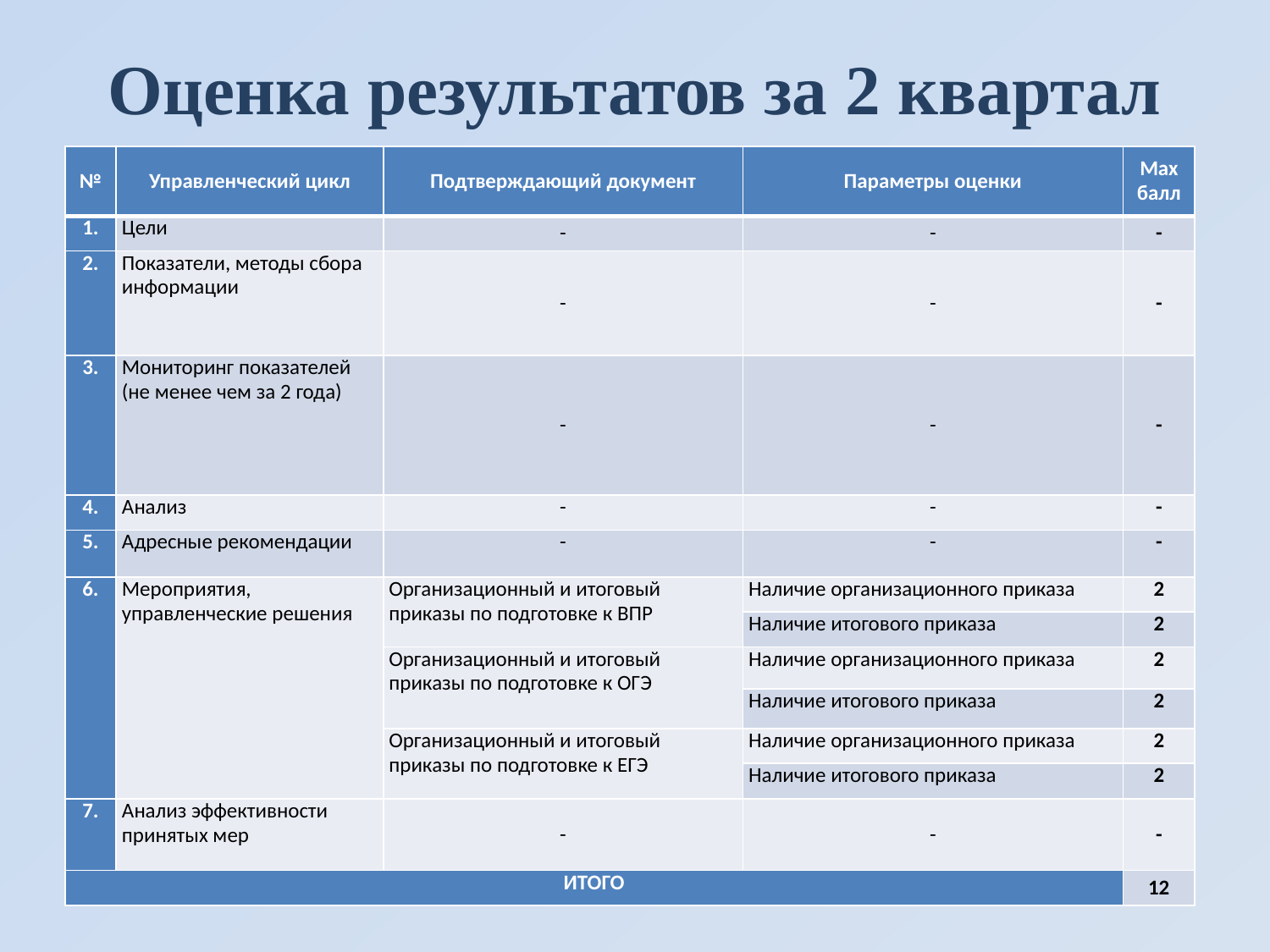

# Оценка результатов за 2 квартал
| № | Управленческий цикл | Подтверждающий документ | Параметры оценки | Max балл |
| --- | --- | --- | --- | --- |
| 1. | Цели | - | - | - |
| 2. | Показатели, методы сбора информации | - | - | - |
| 3. | Мониторинг показателей (не менее чем за 2 года) | - | - | - |
| 4. | Анализ | - | - | - |
| 5. | Адресные рекомендации | - | - | - |
| 6. | Мероприятия, управленческие решения | Организационный и итоговый приказы по подготовке к ВПР | Наличие организационного приказа | 2 |
|  |  |  | Наличие итогового приказа | 2 |
|  |  | Организационный и итоговый приказы по подготовке к ОГЭ | Наличие организационного приказа | 2 |
|  |  |  | Наличие итогового приказа | 2 |
|  |  | Организационный и итоговый приказы по подготовке к ЕГЭ | Наличие организационного приказа | 2 |
|  |  |  | Наличие итогового приказа | 2 |
| 7. | Анализ эффективности принятых мер | - | - | - |
| ИТОГО |  |  |  | 12 |